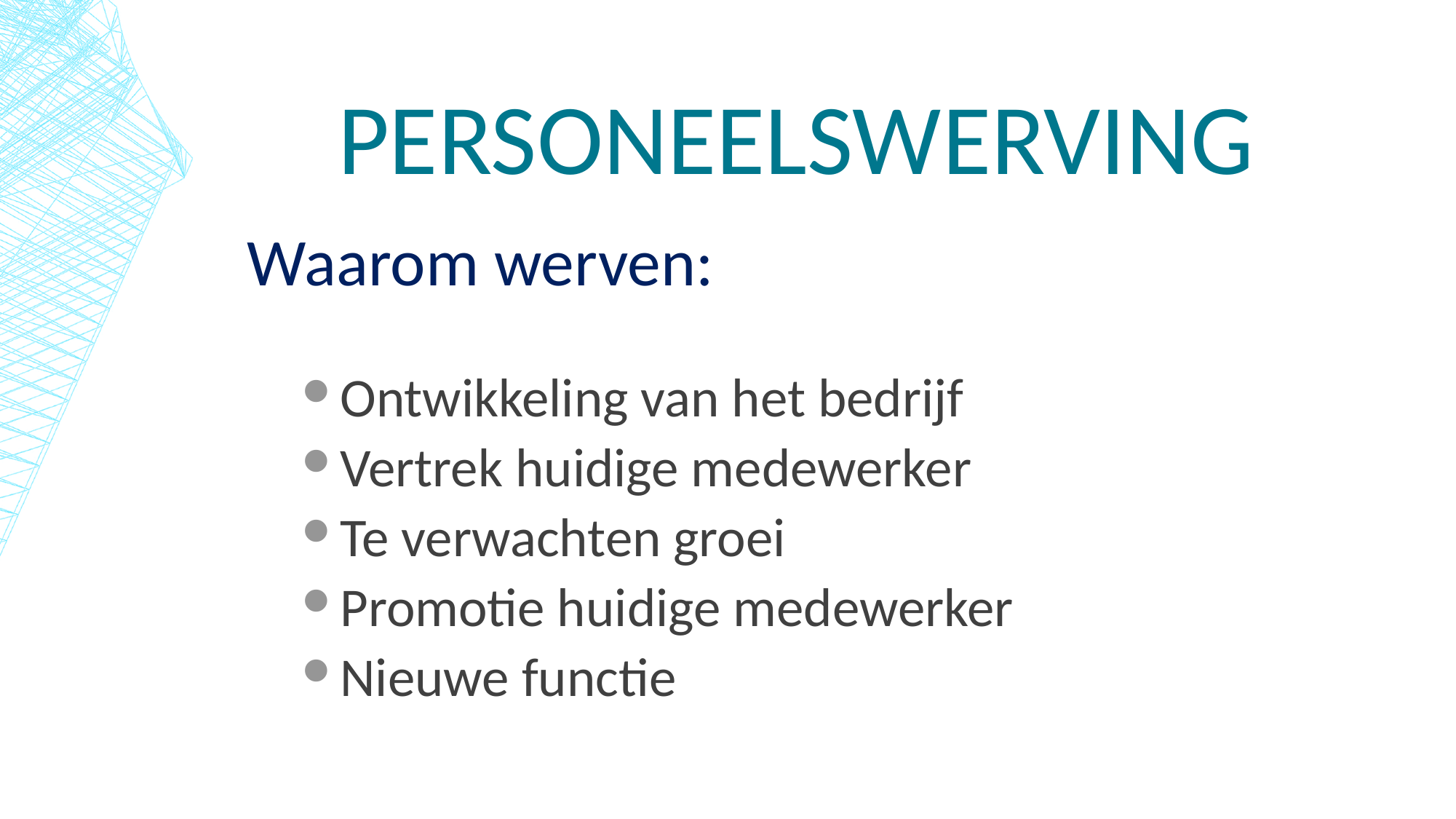

# PersoneelsWerving
Waarom werven:

Ontwikkeling van het bedrijf
Vertrek huidige medewerker
Te verwachten groei
Promotie huidige medewerker
Nieuwe functie